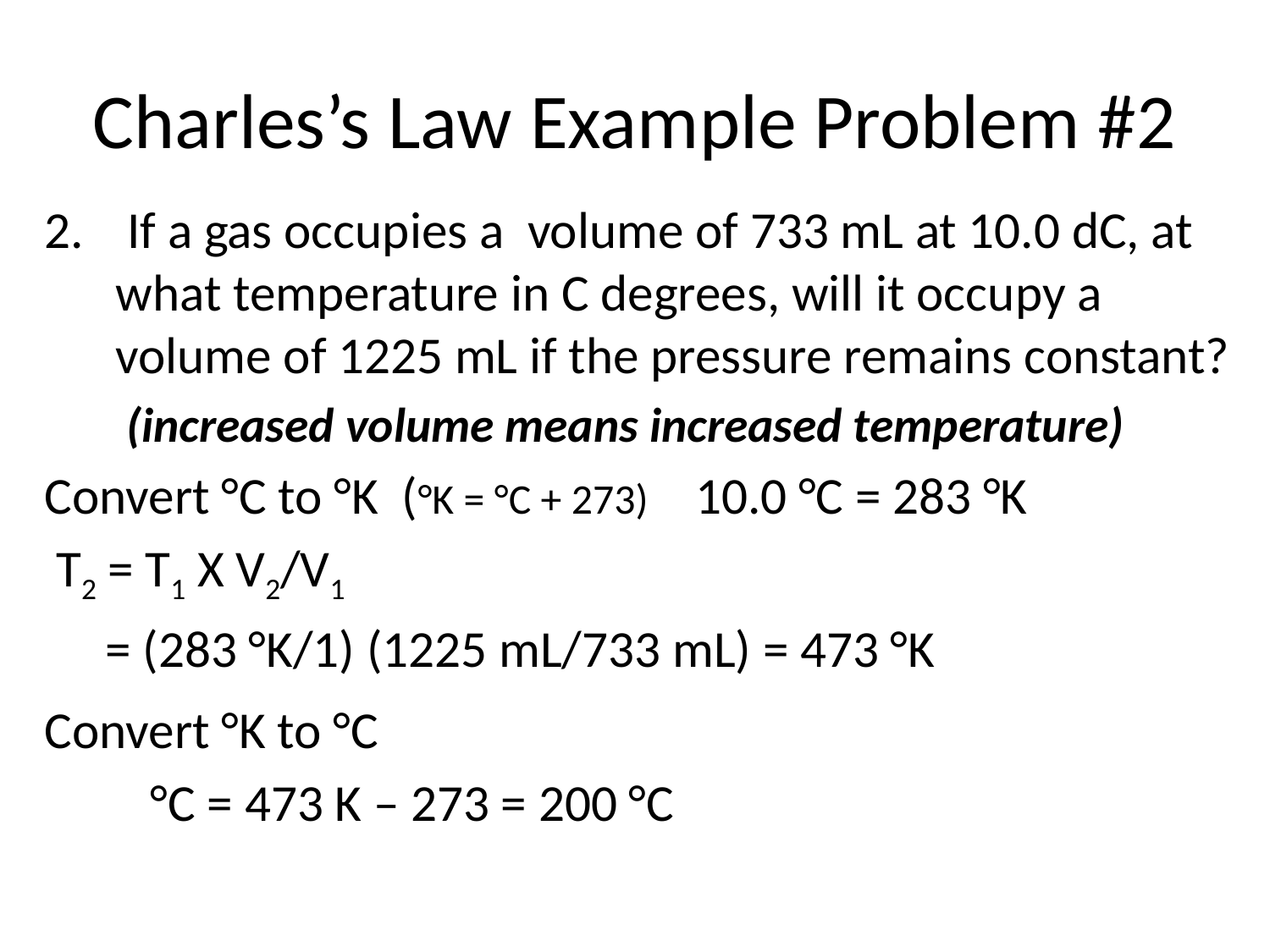

# Charles’s Law Example Problem #2
 If a gas occupies a  volume of 733 mL at 10.0 dC, at what temperature in C degrees, will it occupy a volume of 1225 mL if the pressure remains constant?
	 (increased volume means increased temperature)
Convert °C to °K  (°K = °C + 273)    10.0 °C = 283 °K
 T2 = T1 X V2/V1
         = (283 °K/1) (1225 mL/733 mL) = 473 °K
Convert °K to °C
	   °C = 473 K – 273 = 200 °C